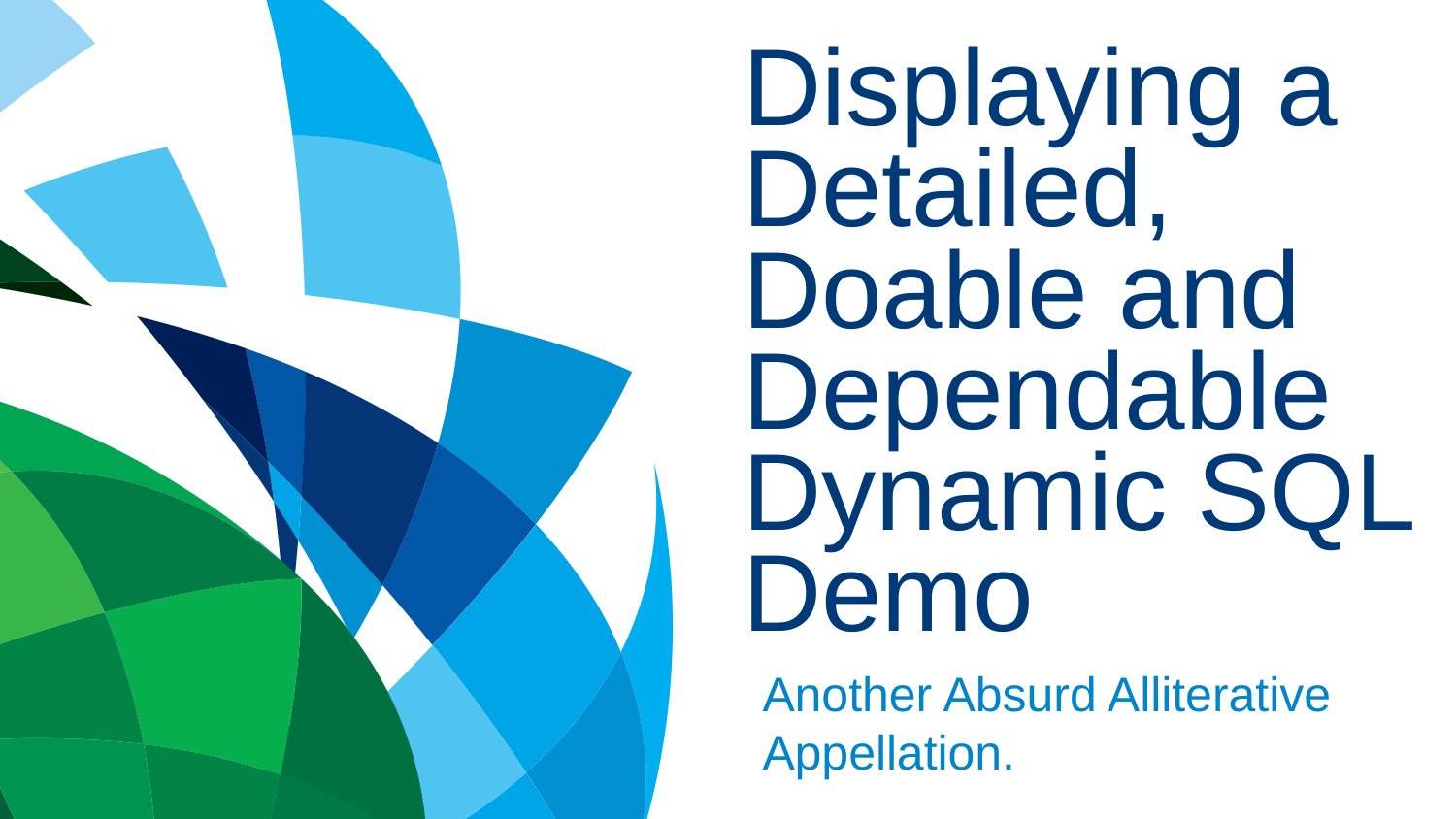

# Displaying a Detailed, Doable and Dependable Dynamic SQL Demo
Another Absurd Alliterative Appellation.